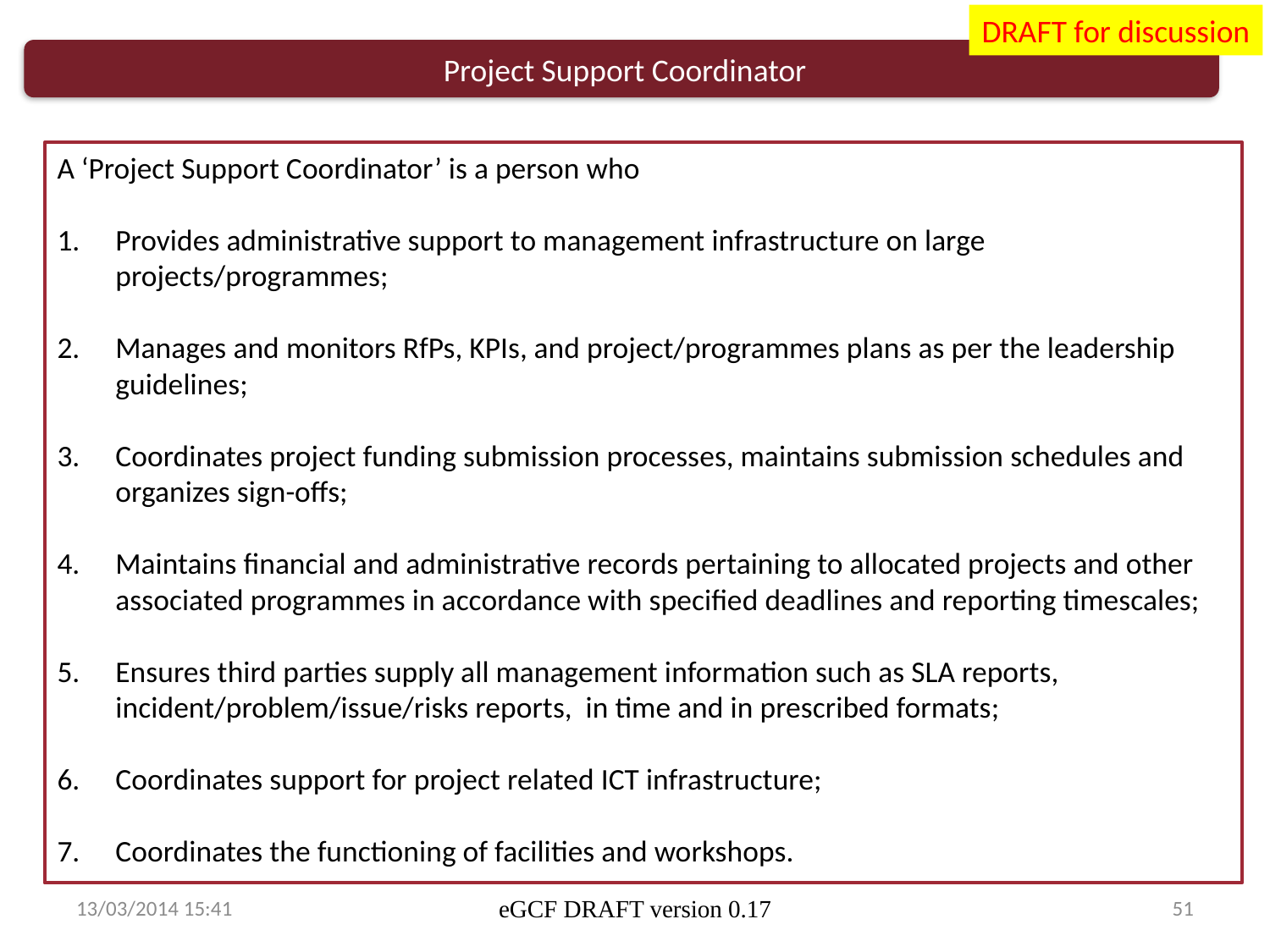

DRAFT for discussion
 Project Support Coordinator
A ‘Project Support Coordinator’ is a person who

Provides administrative support to management infrastructure on large projects/programmes;

Manages and monitors RfPs, KPIs, and project/programmes plans as per the leadership guidelines;

Coordinates project funding submission processes, maintains submission schedules and organizes sign-offs;

Maintains financial and administrative records pertaining to allocated projects and other associated programmes in accordance with specified deadlines and reporting timescales;

Ensures third parties supply all management information such as SLA reports, incident/problem/issue/risks reports,  in time and in prescribed formats;

Coordinates support for project related ICT infrastructure;

Coordinates the functioning of facilities and workshops.
13/03/2014 15:41
eGCF DRAFT version 0.17
51